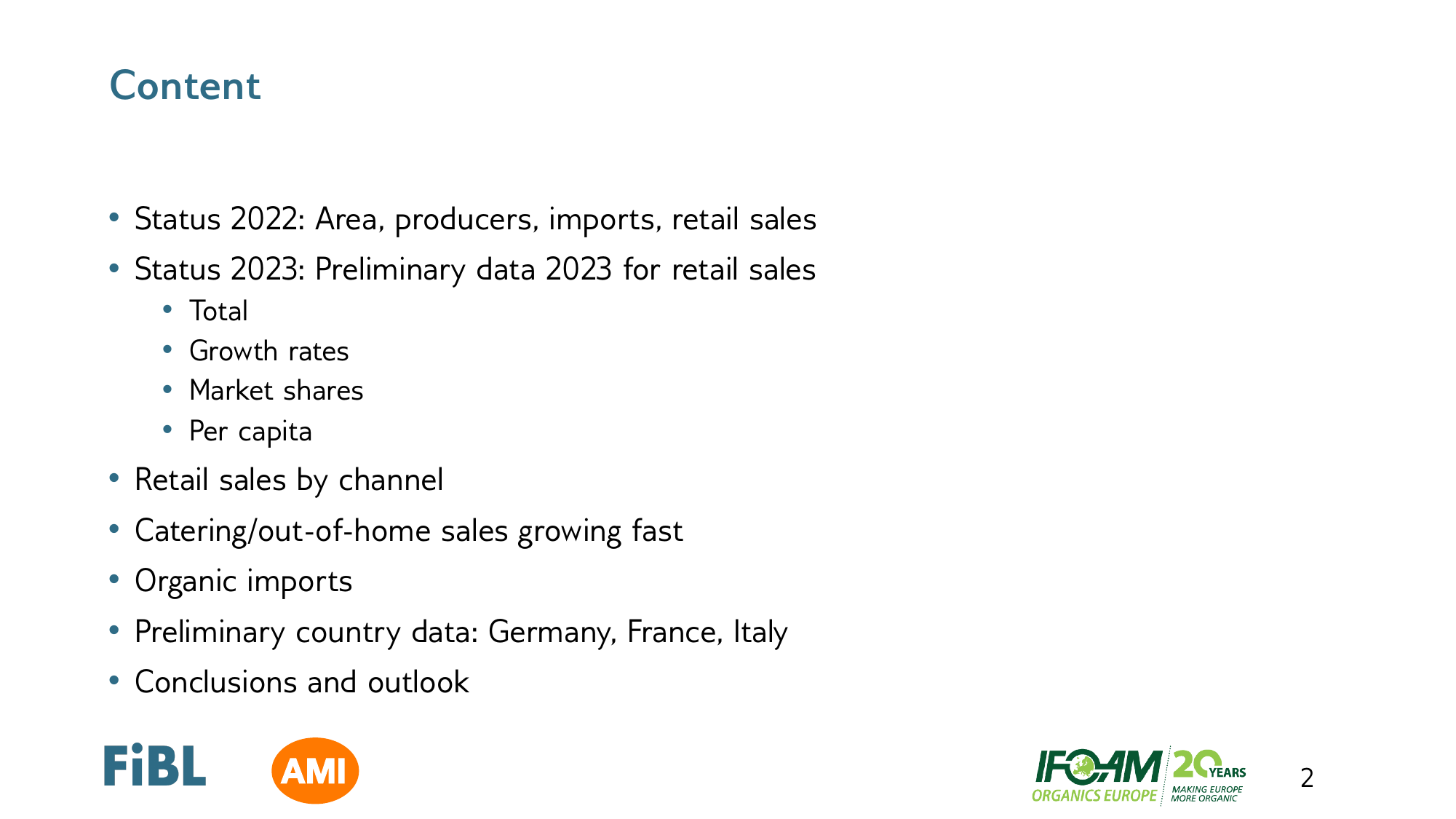

# Content
Status 2022: Area, producers, imports, retail sales
Status 2023: Preliminary data 2023 for retail sales
Total
Growth rates
Market shares
Per capita
Retail sales by channel
Catering/out-of-home sales growing fast
Organic imports
Preliminary country data: Germany, France, Italy
Conclusions and outlook